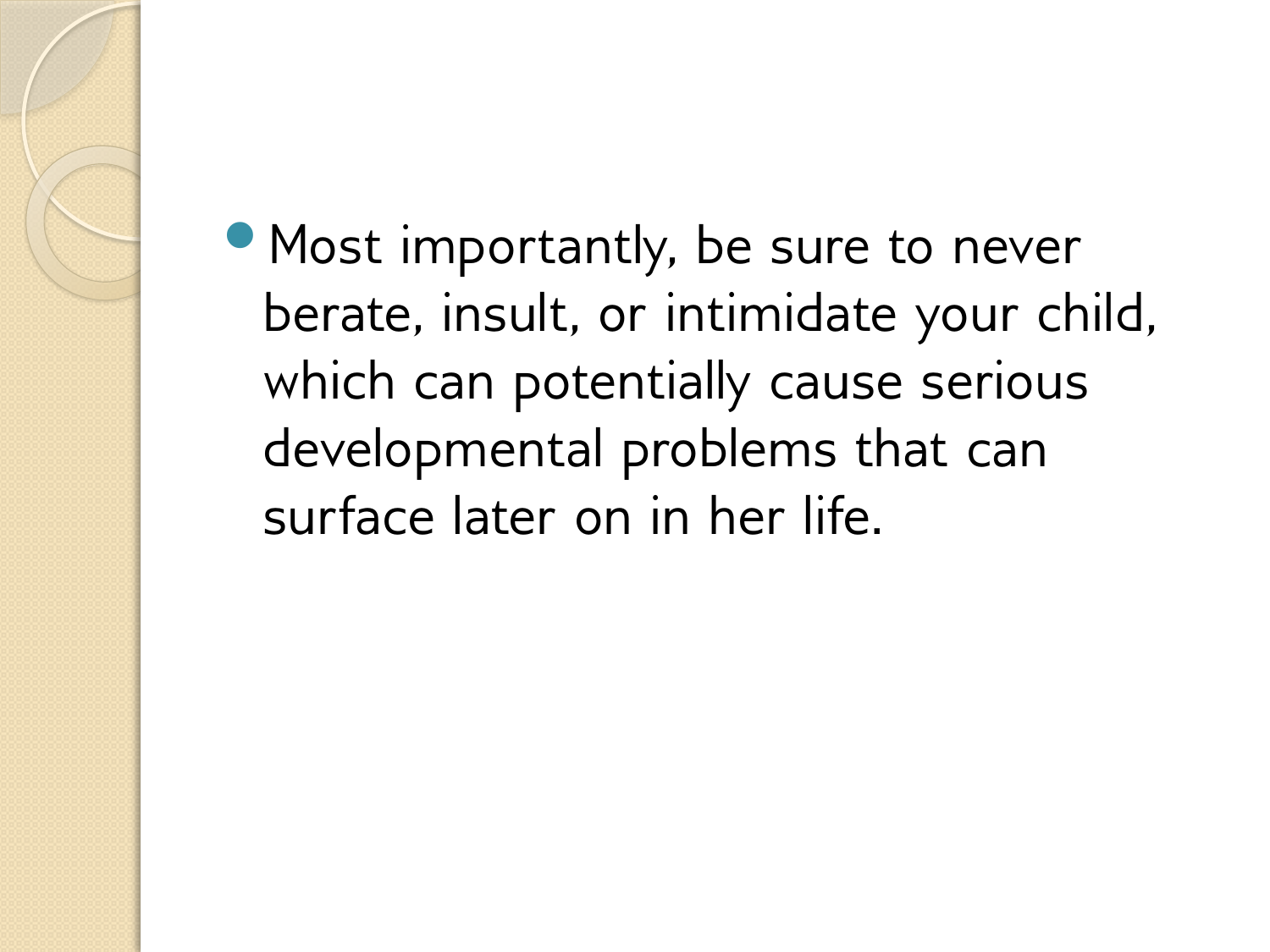

#
Most importantly, be sure to never berate, insult, or intimidate your child, which can potentially cause serious developmental problems that can surface later on in her life.